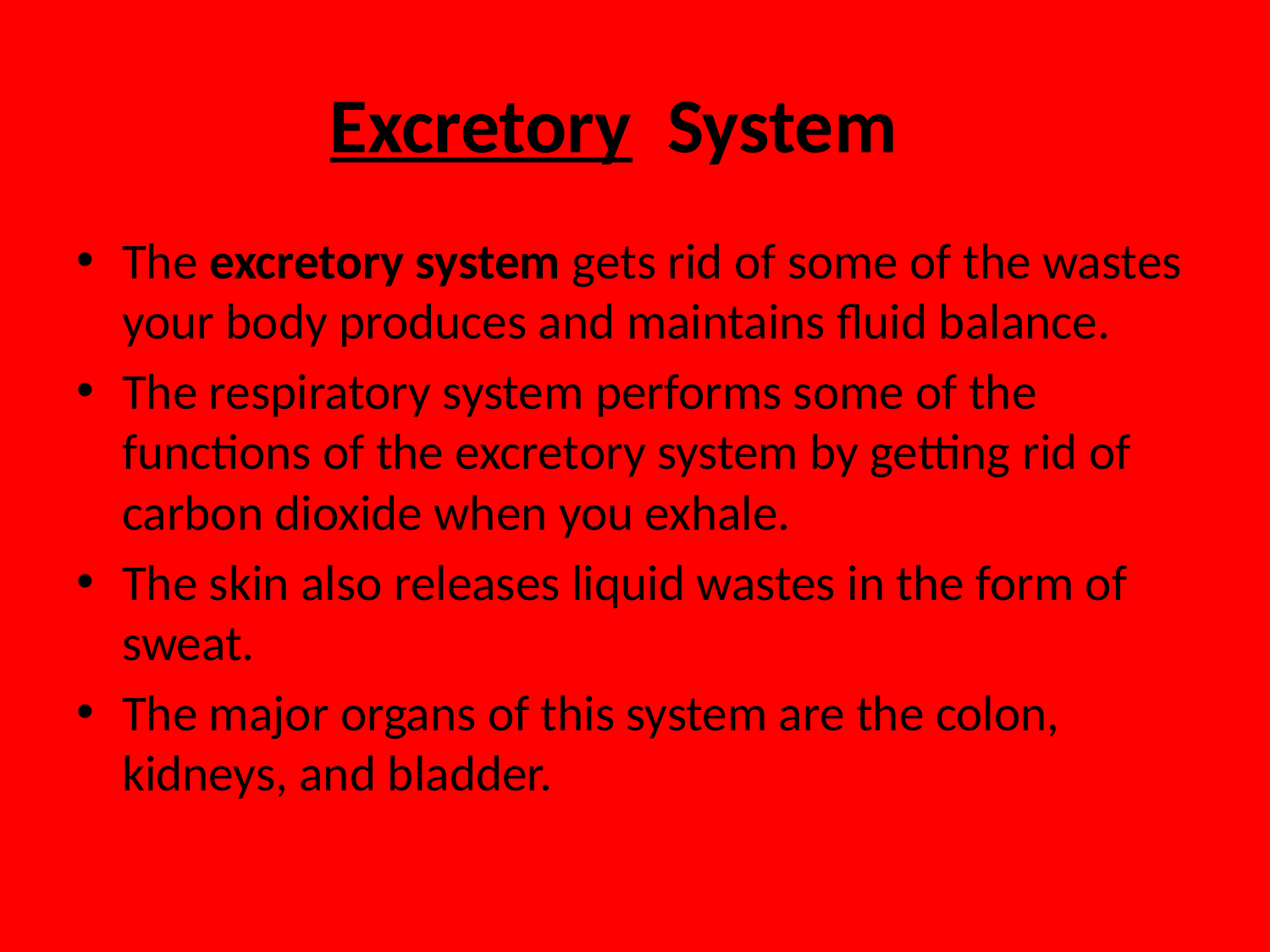

# Excretory  System
The excretory system gets rid of some of the wastes your body produces and maintains fluid balance.
The respiratory system performs some of the functions of the excretory system by getting rid of carbon dioxide when you exhale.
The skin also releases liquid wastes in the form of sweat.
The major organs of this system are the colon, kidneys, and bladder.